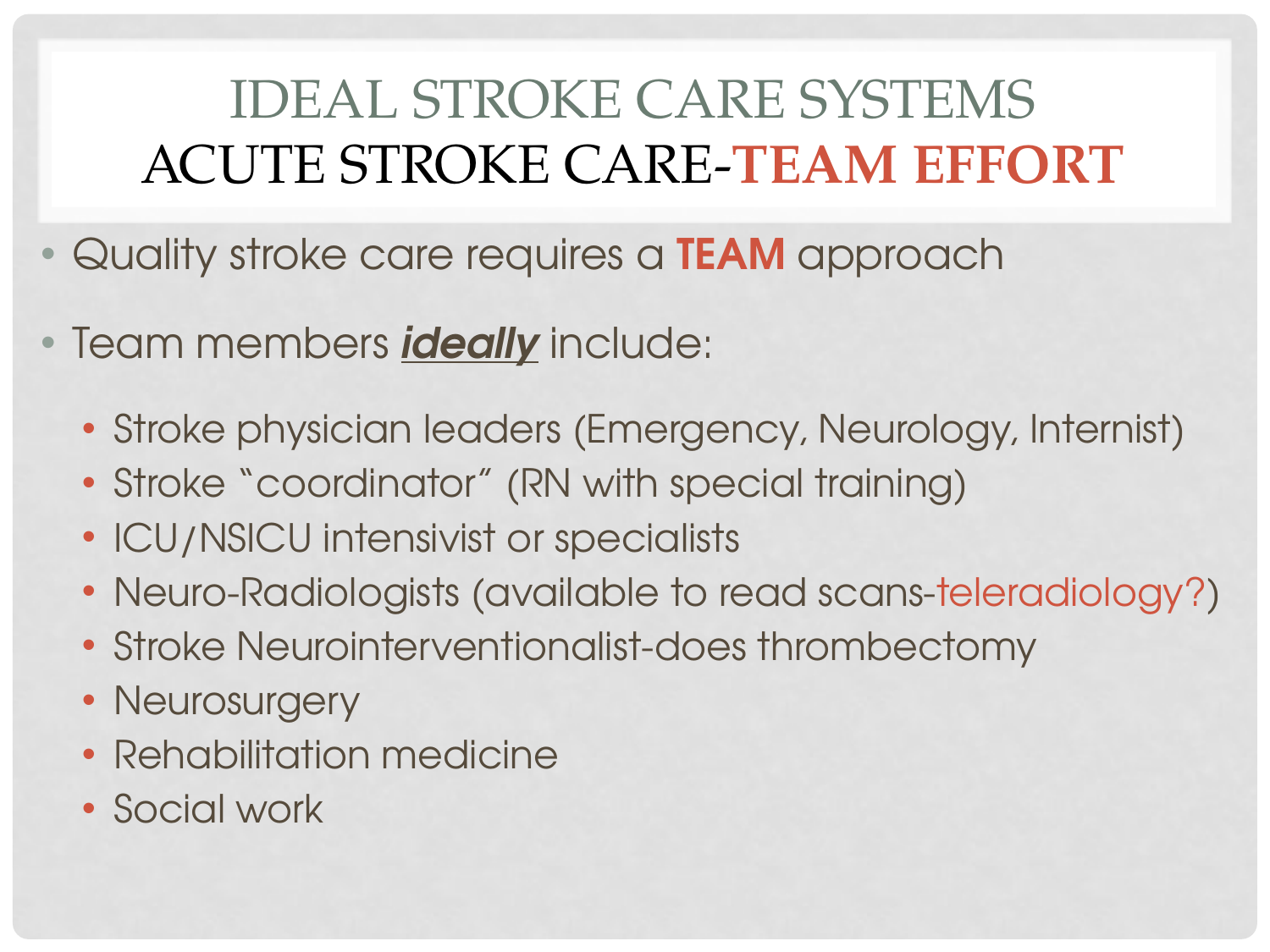

# Ideal stroke care systems acute stroke care-TEAM effort
Quality stroke care requires a TEAM approach

Team members ideally include:

Stroke physician leaders (Emergency, Neurology, Internist)
Stroke “coordinator” (RN with special training)
ICU/NSICU intensivist or specialists
Neuro-Radiologists (available to read scans-teleradiology?)
Stroke Neurointerventionalist-does thrombectomy
Neurosurgery
Rehabilitation medicine
Social work